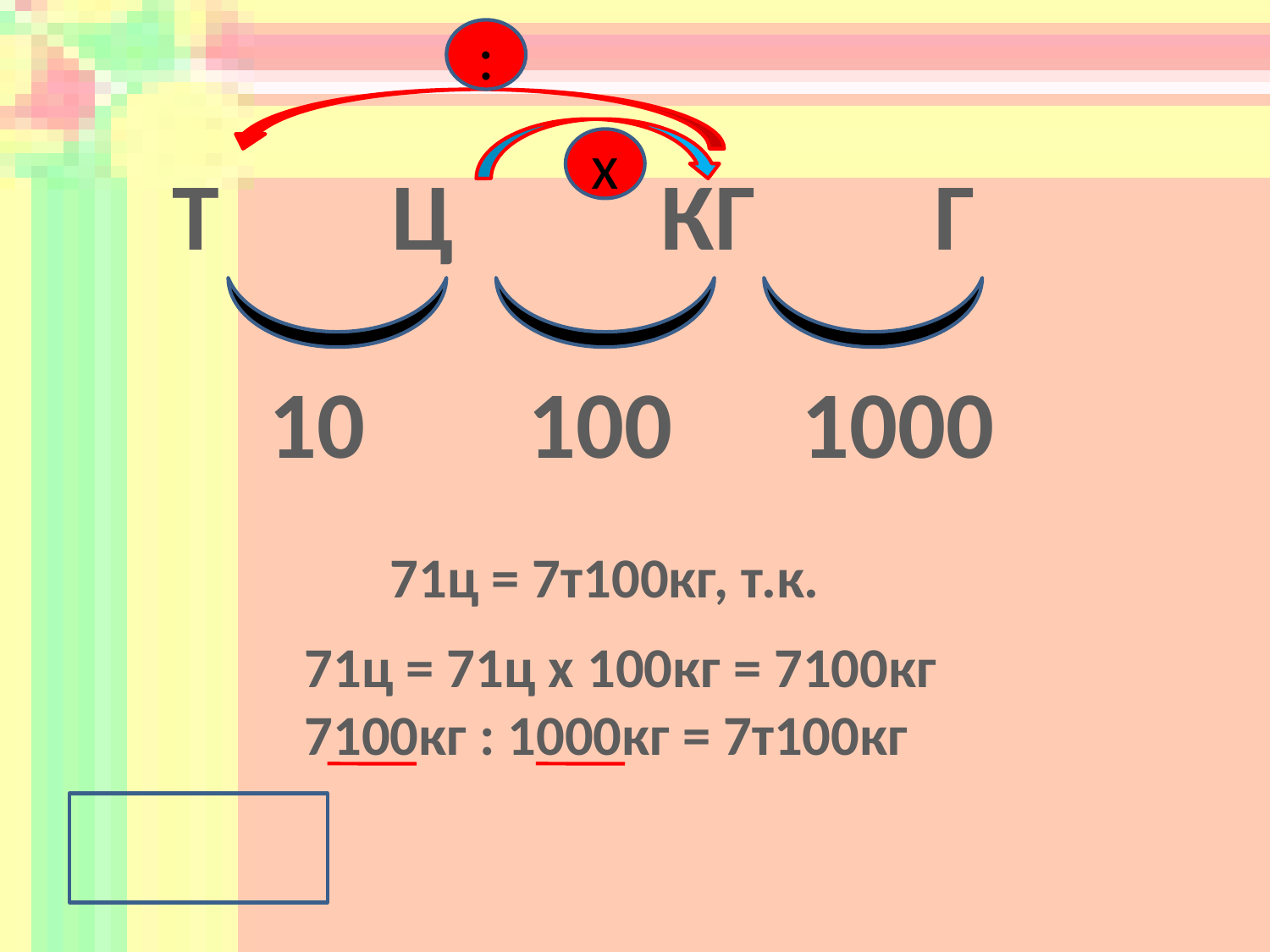

:

х
Т        Ц	     КГ		Г

10
100
1000
71ц = 7т100кг, т.к.
71ц = 71ц х 100кг = 7100кг
7100кг : 1000кг = 7т100кг